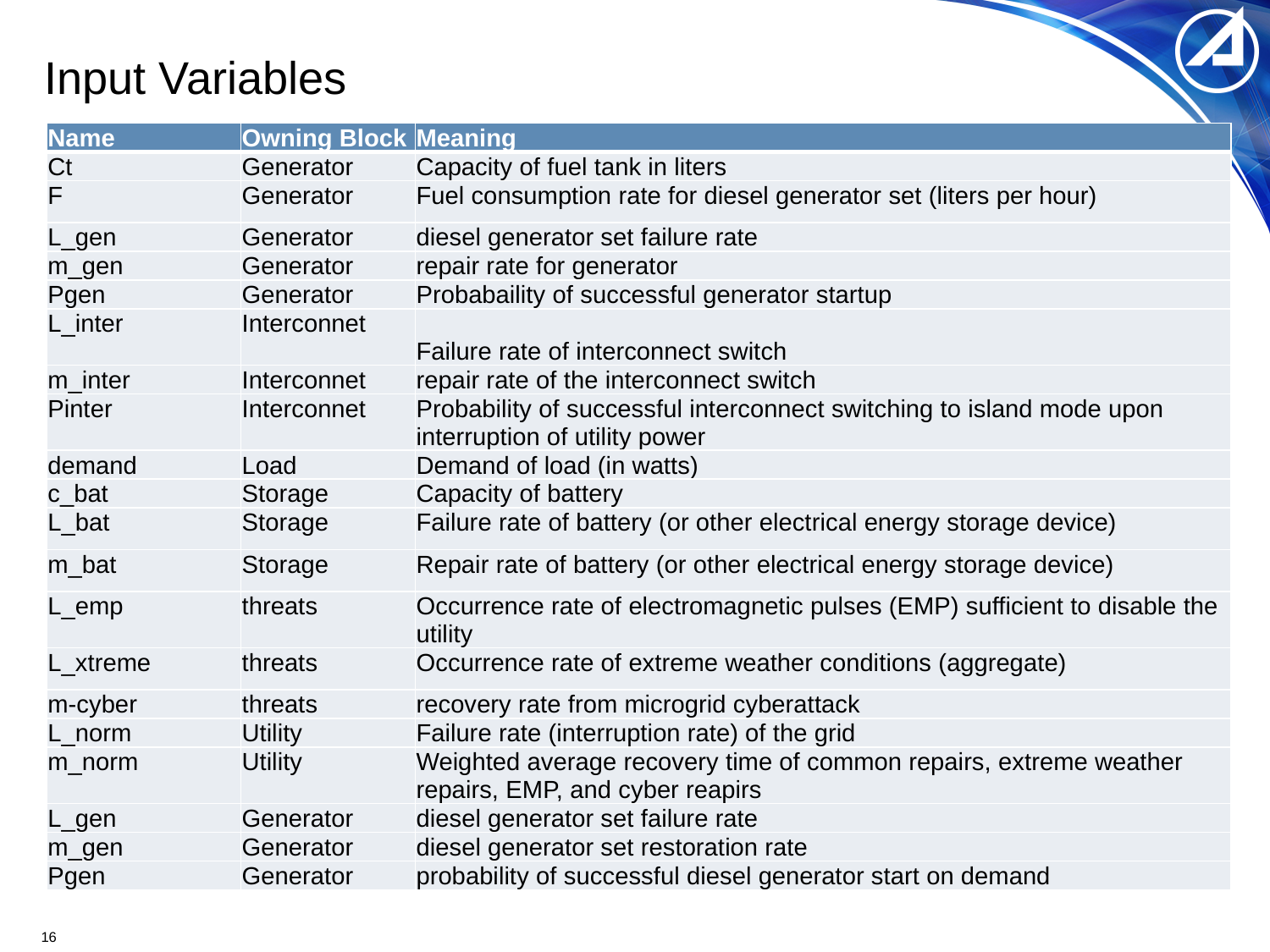

# Input Variables
| Name | Owning Block | Meaning |
| --- | --- | --- |
| Ct | Generator | Capacity of fuel tank in liters |
| F | Generator | Fuel consumption rate for diesel generator set (liters per hour) |
| L\_gen | Generator | diesel generator set failure rate |
| m\_gen | Generator | repair rate for generator |
| Pgen | Generator | Probabaility of successful generator startup |
| L\_inter | Interconnet | Failure rate of interconnect switch |
| m\_inter | Interconnet | repair rate of the interconnect switch |
| Pinter | Interconnet | Probability of successful interconnect switching to island mode upon interruption of utility power |
| demand | Load | Demand of load (in watts) |
| c\_bat | Storage | Capacity of battery |
| L\_bat | Storage | Failure rate of battery (or other electrical energy storage device) |
| m\_bat | Storage | Repair rate of battery (or other electrical energy storage device) |
| L\_emp | threats | Occurrence rate of electromagnetic pulses (EMP) sufficient to disable the utility |
| L\_xtreme | threats | Occurrence rate of extreme weather conditions (aggregate) |
| m-cyber | threats | recovery rate from microgrid cyberattack |
| L\_norm | Utility | Failure rate (interruption rate) of the grid |
| m\_norm | Utility | Weighted average recovery time of common repairs, extreme weather repairs, EMP, and cyber reapirs |
| L\_gen | Generator | diesel generator set failure rate |
| m\_gen | Generator | diesel generator set restoration rate |
| Pgen | Generator | probability of successful diesel generator start on demand |